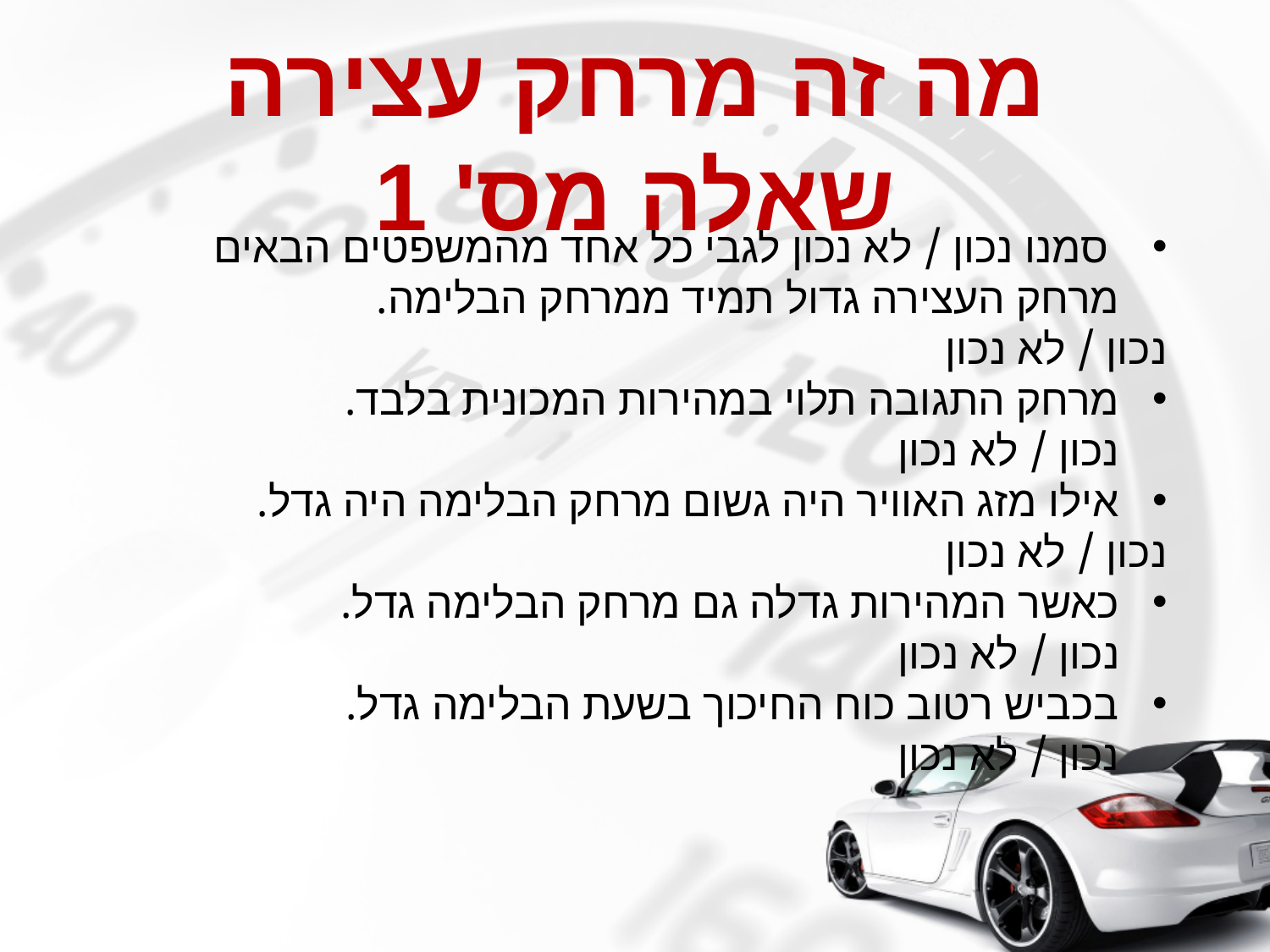

מה זה מרחק עצירה
שאלה מס' 1
 סמנו נכון / לא נכון לגבי כל אחד מהמשפטים הבאים מרחק העצירה גדול תמיד ממרחק הבלימה.
נכון / לא נכון
מרחק התגובה תלוי במהירות המכונית בלבד.			נכון / לא נכון
אילו מזג האוויר היה גשום מרחק הבלימה היה גדל.
	נכון / לא נכון
כאשר המהירות גדלה גם מרחק הבלימה גדל.			נכון / לא נכון
בכביש רטוב כוח החיכוך בשעת הבלימה גדל.			נכון / לא נכון